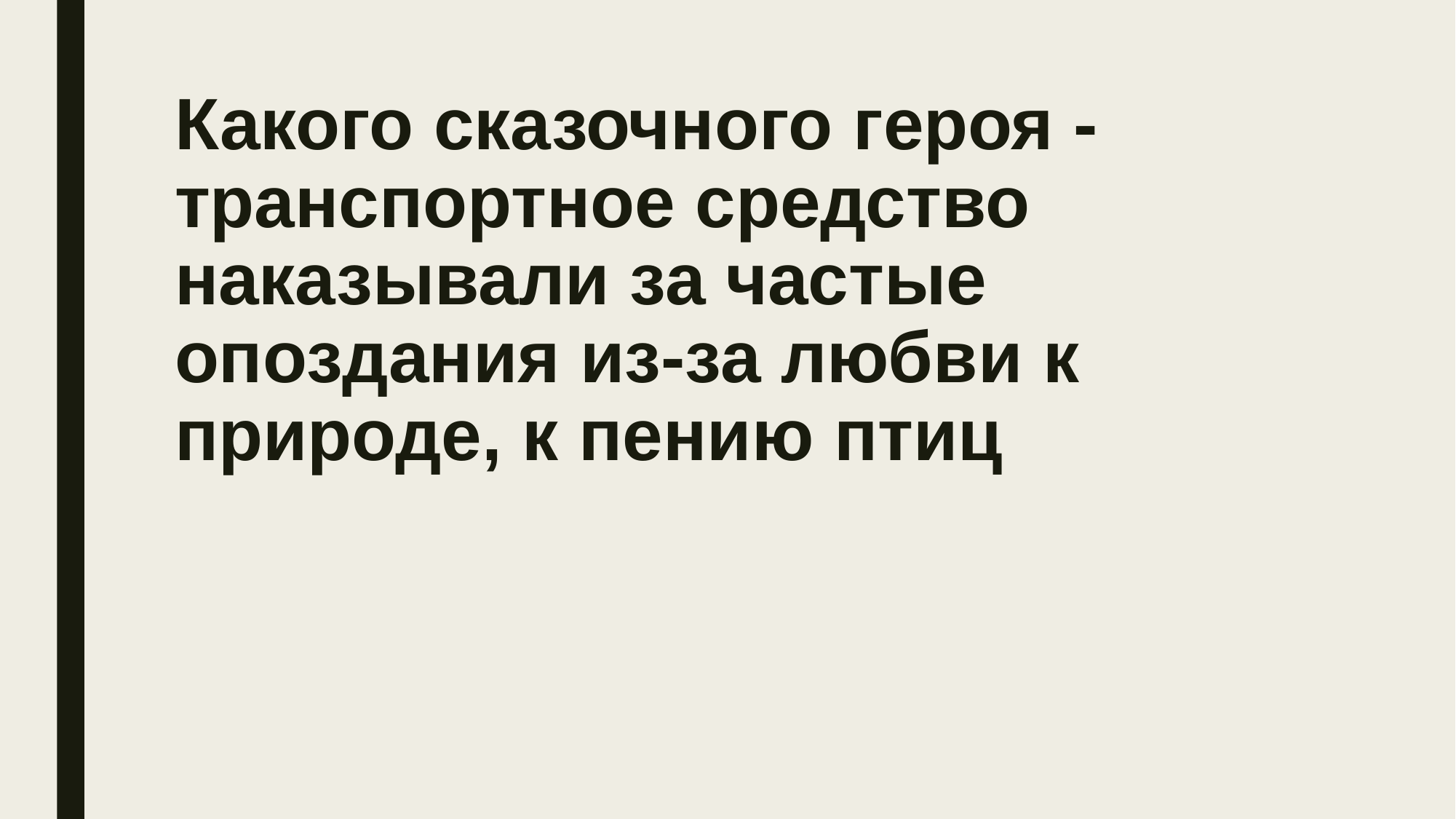

# Какого сказочного героя - транспортное средство наказывали за частые опоздания из-за любви к природе, к пению птиц